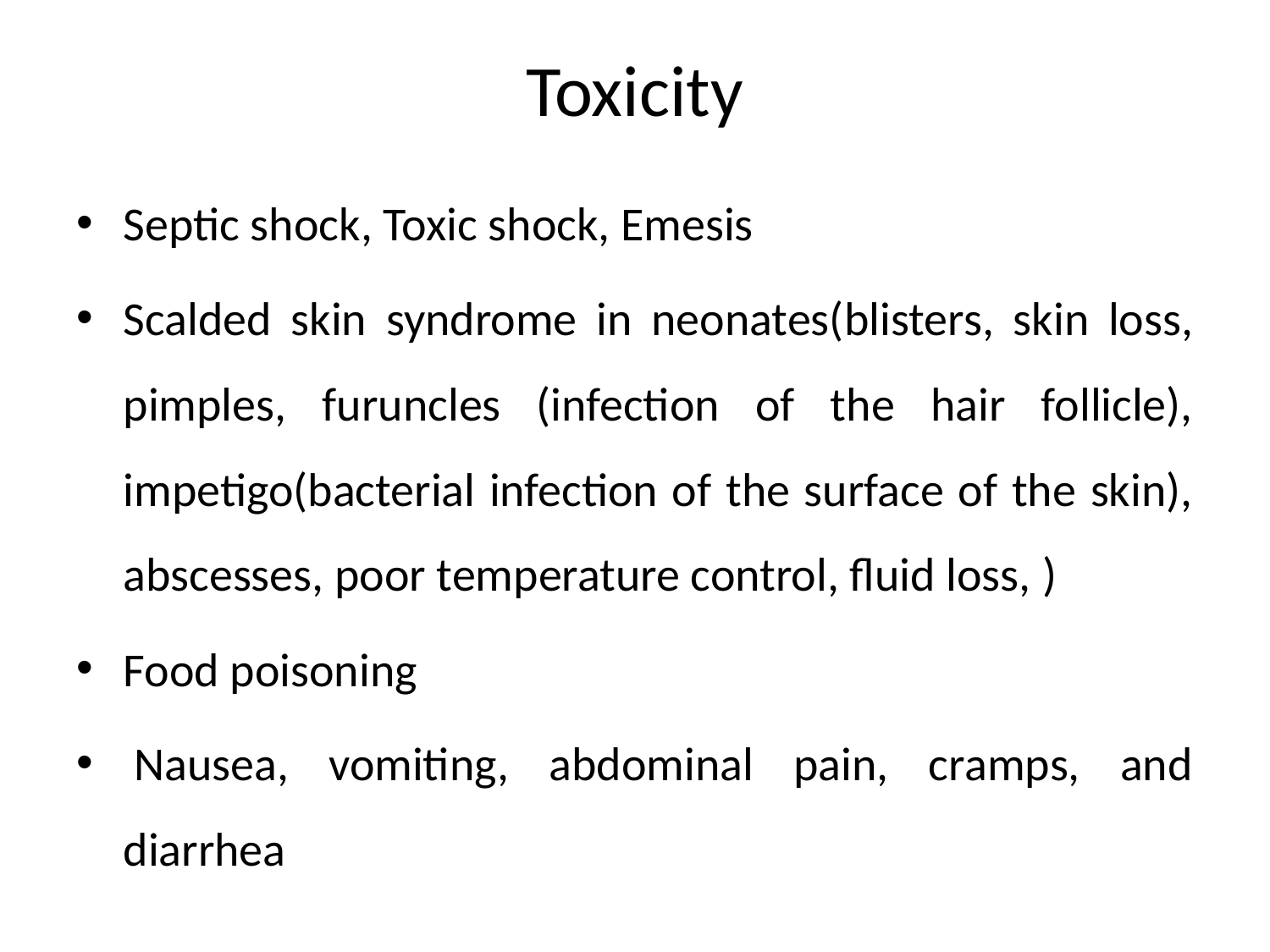

# Toxicity
Septic shock, Toxic shock, Emesis
Scalded skin syndrome in neonates(blisters, skin loss, pimples, furuncles (infection of the hair follicle), impetigo(bacterial infection of the surface of the skin), abscesses, poor temperature control, fluid loss, )
Food poisoning
 Nausea, vomiting, abdominal pain, cramps, and diarrhea